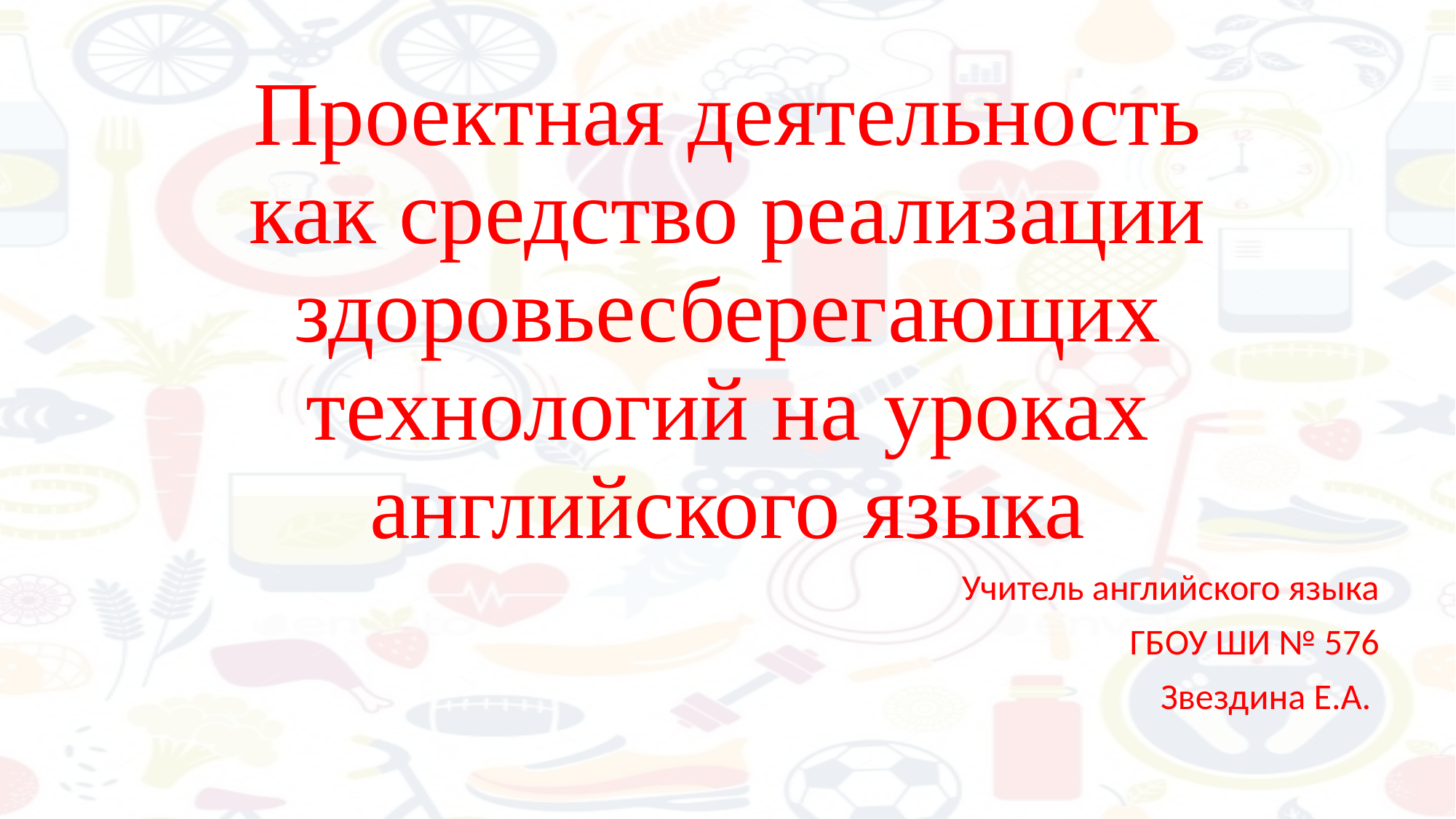

# Проектная деятельность как средство реализации здоровьесберегающих технологий на уроках английского языка
Учитель английского языка
 ГБОУ ШИ № 576
Звездина Е.А.